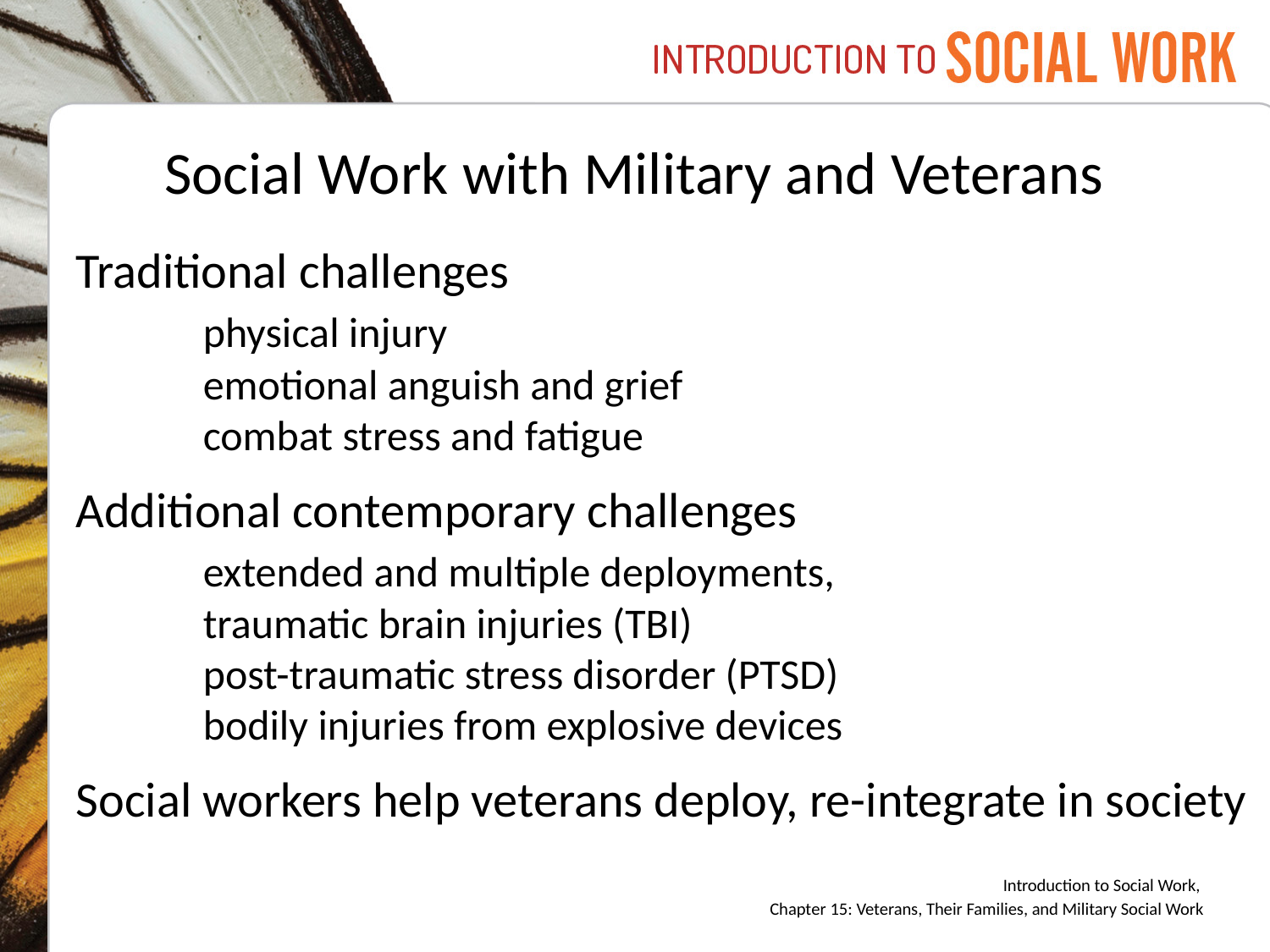

# Social Work with Military and Veterans
Traditional challenges
	physical injury
	emotional anguish and grief
	combat stress and fatigue

Additional contemporary challenges
	extended and multiple deployments,
	traumatic brain injuries (TBI)
	post-traumatic stress disorder (PTSD)
	bodily injuries from explosive devices

Social workers help veterans deploy, re-integrate in society

Introduction to Social Work,
Chapter 15: Veterans, Their Families, and Military Social Work